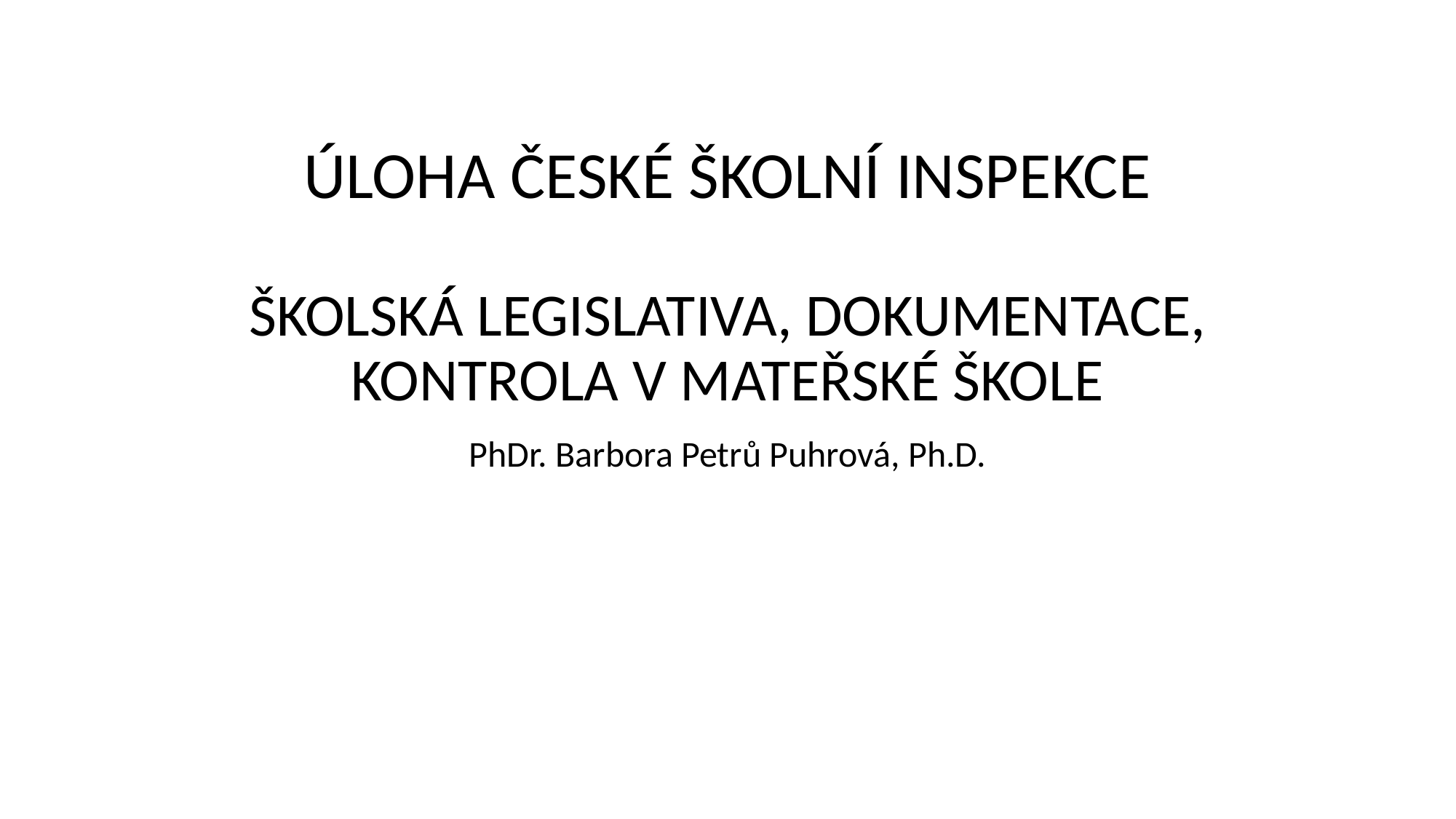

# ÚLOHA ČESKÉ ŠKOLNÍ INSPEKCE ŠKOLSKÁ LEGISLATIVA, DOKUMENTACE, KONTROLA V MATEŘSKÉ ŠKOLE
PhDr. Barbora Petrů Puhrová, Ph.D.